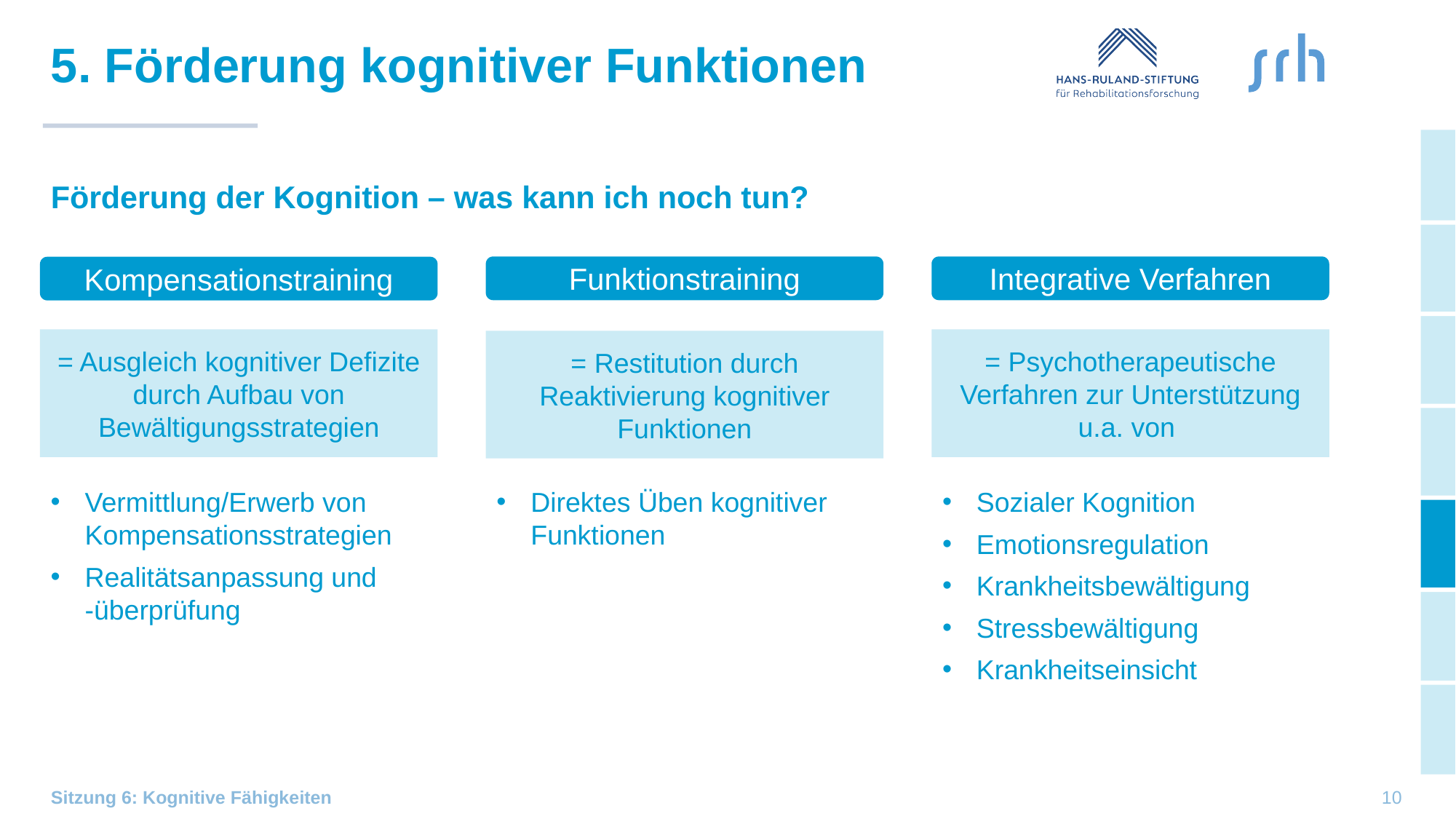

# 5. Förderung kognitiver Funktionen
Förderung der Kognition – was kann ich noch tun?

Funktionstraining
Integrative Verfahren
Kompensationstraining
= Ausgleich kognitiver Defizite durch Aufbau von Bewältigungsstrategien
= Psychotherapeutische Verfahren zur Unterstützung u.a. von
= Restitution durch Reaktivierung kognitiver Funktionen
Sozialer Kognition
Emotionsregulation
Krankheitsbewältigung
Stressbewältigung
Krankheitseinsicht
Vermittlung/Erwerb von Kompensationsstrategien
Realitätsanpassung und
-überprüfung
Direktes Üben kognitiver Funktionen
10
Sitzung 6: Kognitive Fähigkeiten